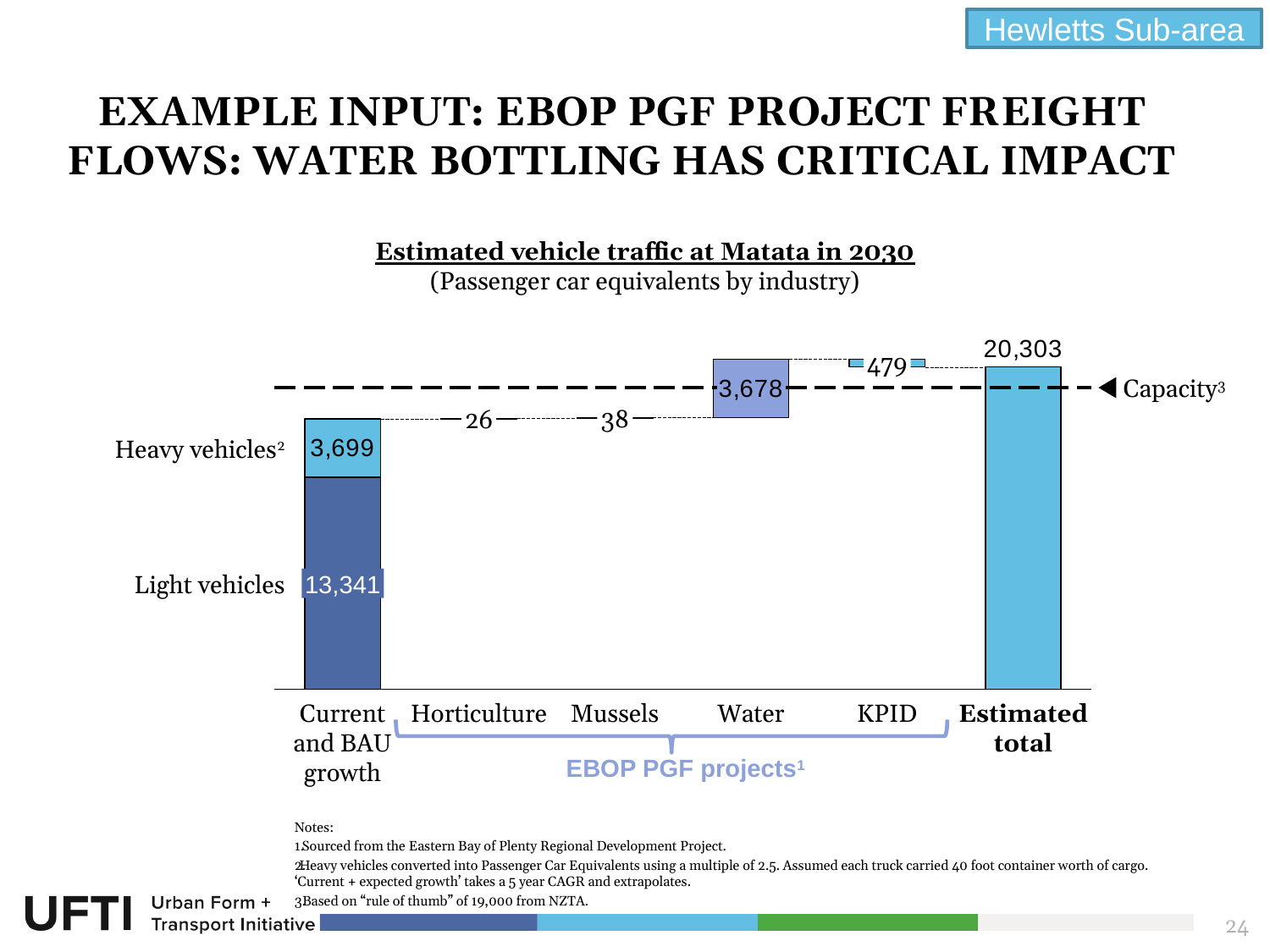

Hewletts Sub-area
# EXAMPLE INPUT: EBOP PGF PROJECT FREIGHT FLOWS: WATER BOTTLING HAS CRITICAL IMPACT
Estimated vehicle traffic at Matata in 2030
(Passenger car equivalents by industry)

### Chart

| Category |  |  |
|---|---|---|
479
Capacity3

38
26

Heavy vehicles2

Light vehicles
13,341
Estimated
total
Current and BAU growth
Horticulture
Mussels
Water
KPID
EBOP PGF projects1
Notes:
 Sourced from the Eastern Bay of Plenty Regional Development Project.
Heavy vehicles converted into Passenger Car Equivalents using a multiple of 2.5. Assumed each truck carried 40 foot container worth of cargo. ‘Current + expected growth’ takes a 5 year CAGR and extrapolates.
 Based on “rule of thumb” of 19,000 from NZTA.
24